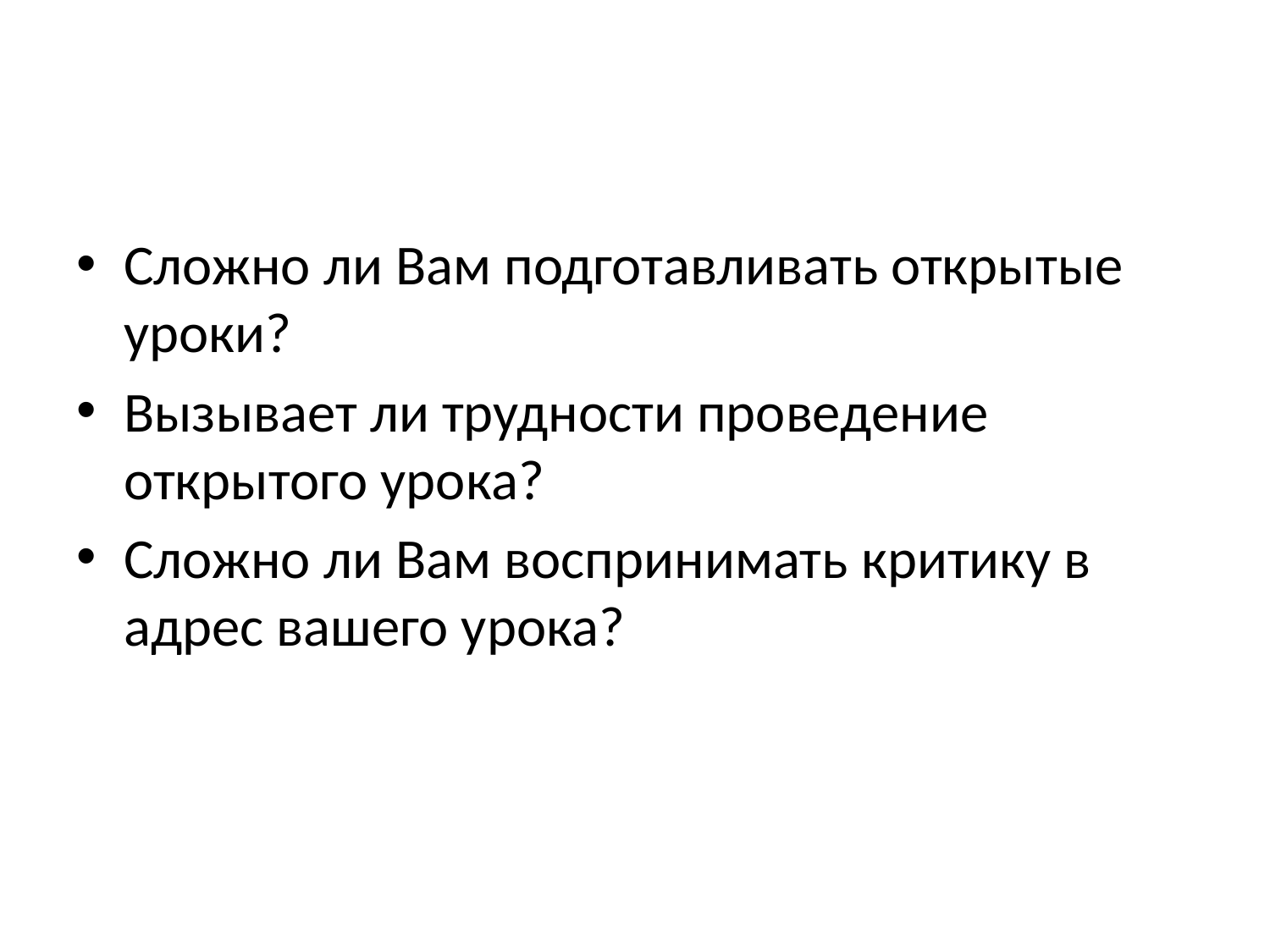

#
Сложно ли Вам подготавливать открытые уроки?
Вызывает ли трудности проведение открытого урока?
Сложно ли Вам воспринимать критику в адрес вашего урока?